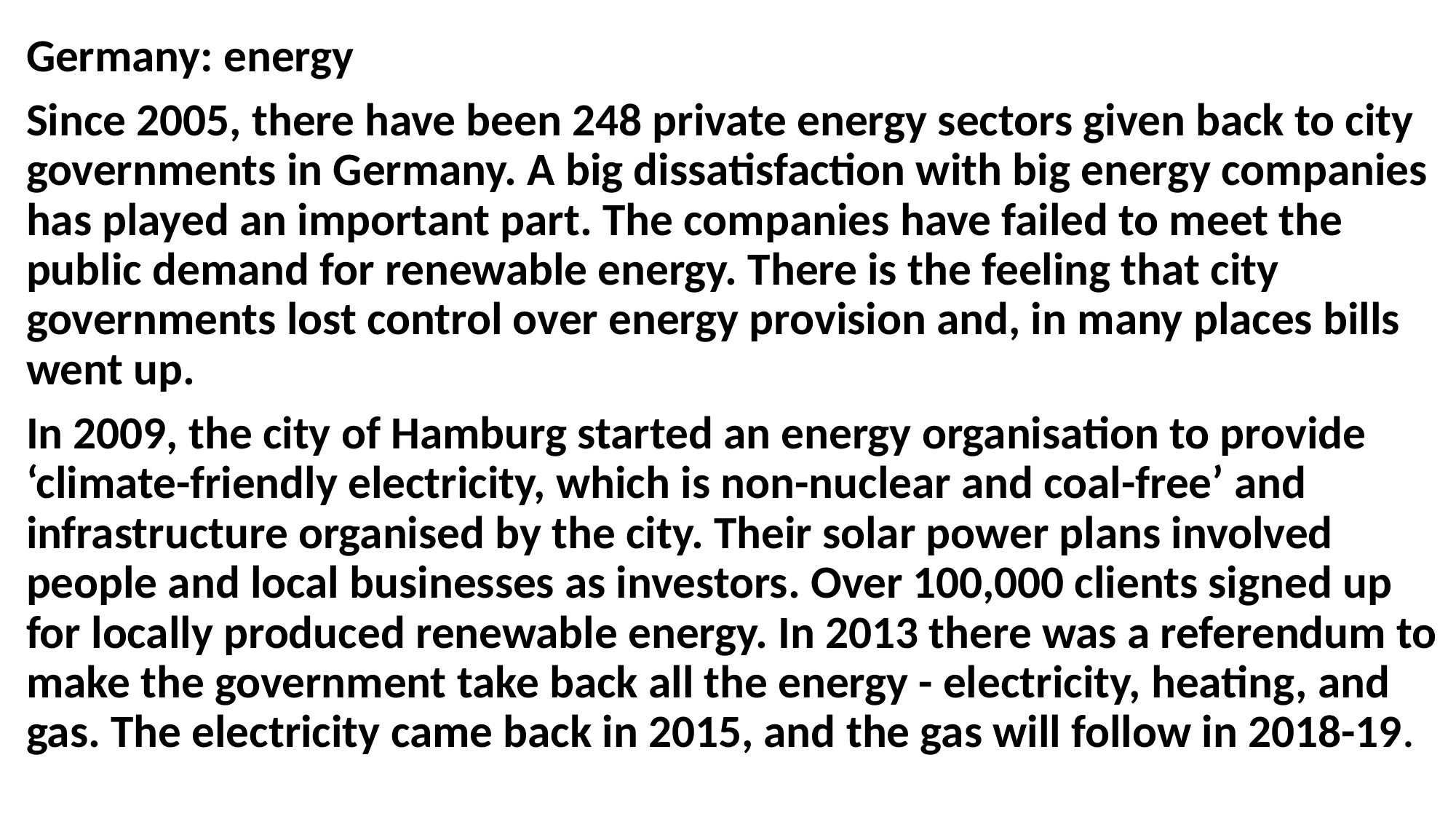

Germany: energy
Since 2005, there have been 248 private energy sectors given back to city governments in Germany. A big dissatisfaction with big energy companies has played an important part. The companies have failed to meet the public demand for renewable energy. There is the feeling that city governments lost control over energy provision and, in many places bills went up.
In 2009, the city of Hamburg started an energy organisation to provide ‘climate-friendly electricity, which is non-nuclear and coal-free’ and infrastructure organised by the city. Their solar power plans involved people and local businesses as investors. Over 100,000 clients signed up for locally produced renewable energy. In 2013 there was a referendum to make the government take back all the energy - electricity, heating, and gas. The electricity came back in 2015, and the gas will follow in 2018-19.

#